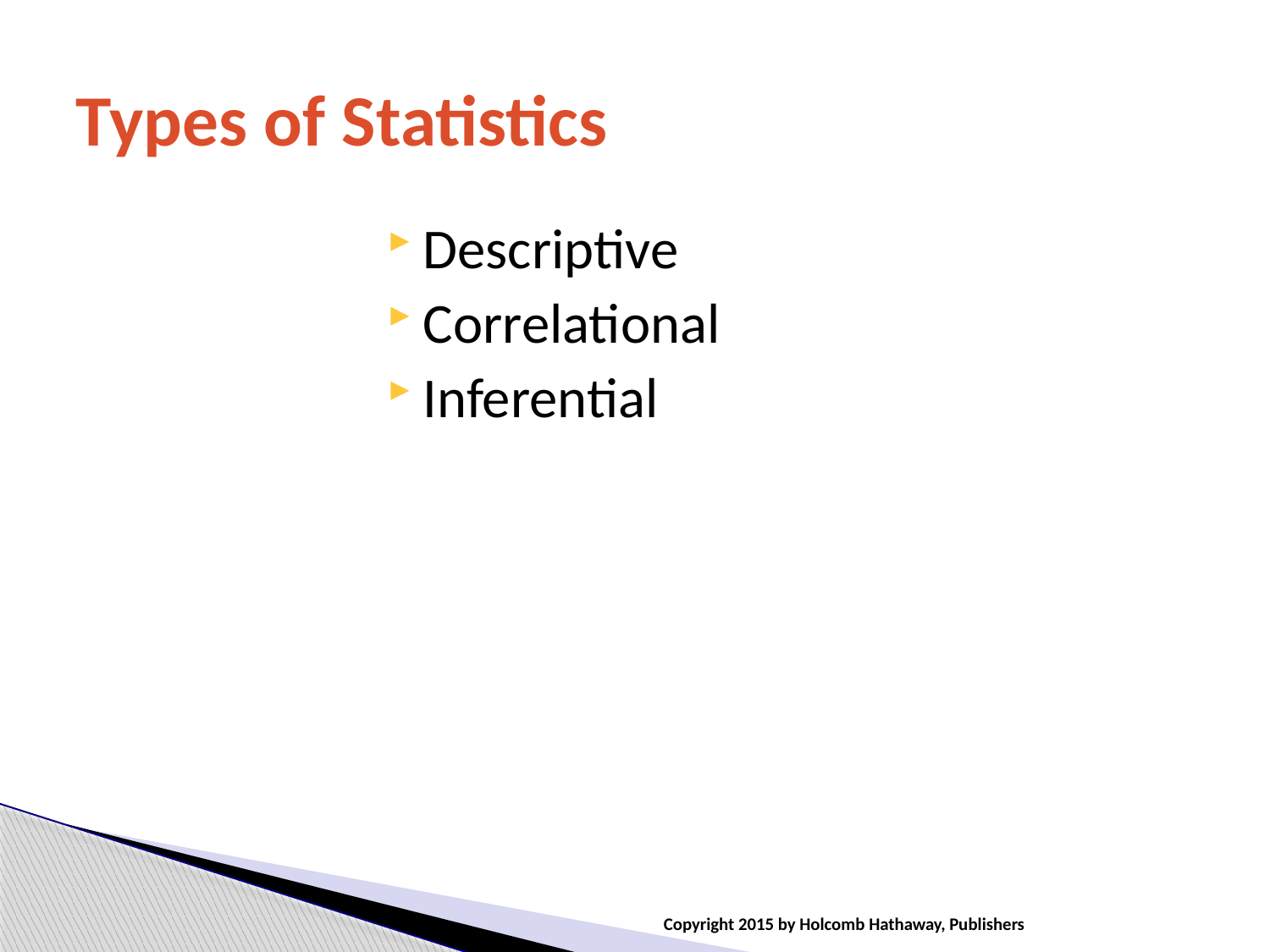

# Types of Statistics
Descriptive
Correlational
Inferential
Copyright 2015 by Holcomb Hathaway, Publishers